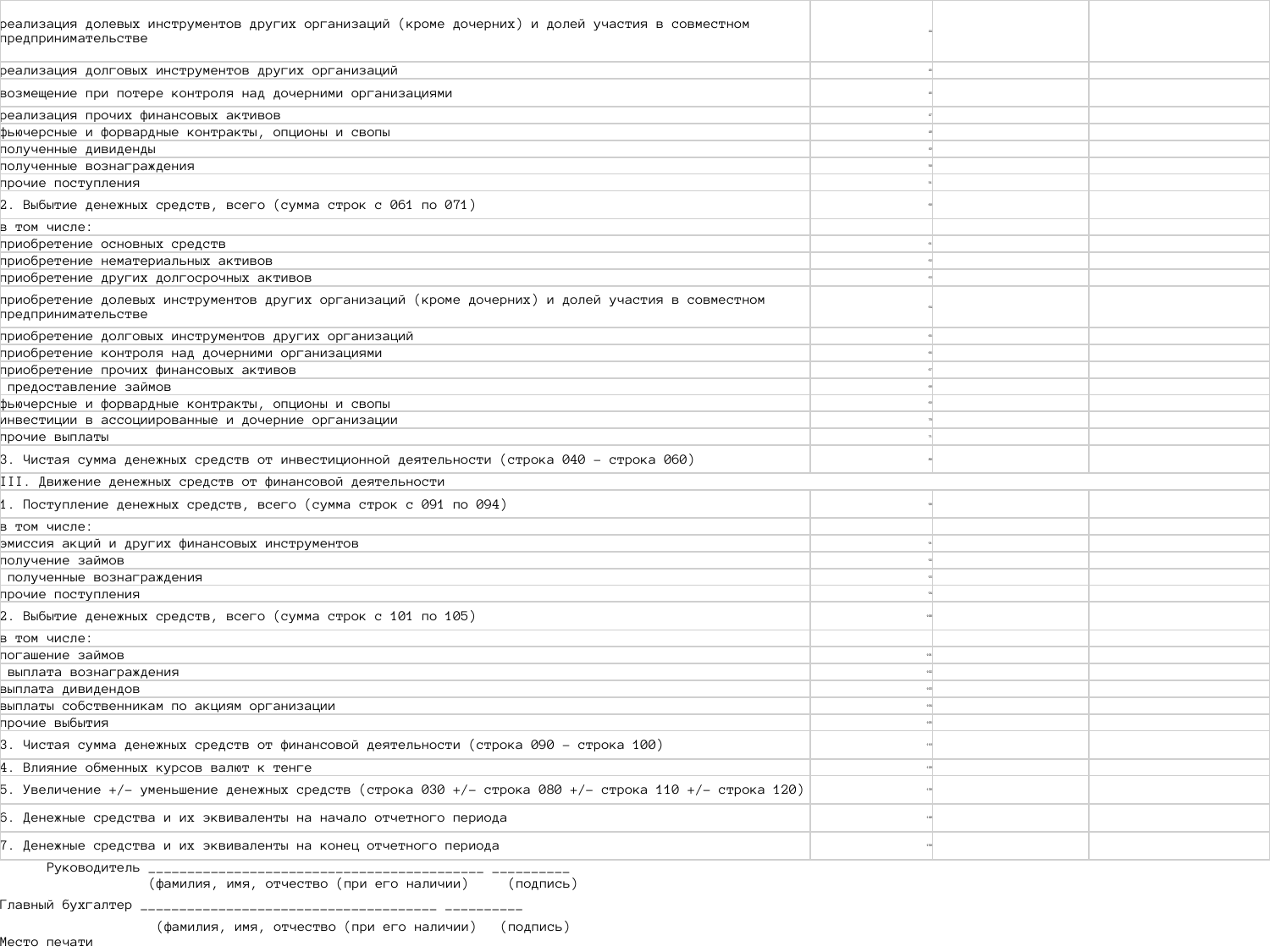

| реализация долевых инструментов других организаций (кроме дочерних) и долей участия в совместном предпринимательстве | 44 |  |  |
| --- | --- | --- | --- |
| реализация долговых инструментов других организаций | 45 |  |  |
| возмещение при потере контроля над дочерними организациями | 46 |  |  |
| реализация прочих финансовых активов | 47 |  |  |
| фьючерсные и форвардные контракты, опционы и свопы | 48 |  |  |
| полученные дивиденды | 49 |  |  |
| полученные вознаграждения | 50 |  |  |
| прочие поступления | 51 |  |  |
| 2. Выбытие денежных средств, всего (сумма строк с 061 по 071) | 60 |  |  |
| в том числе: |  |  |  |
| приобретение основных средств | 61 |  |  |
| приобретение нематериальных активов | 62 |  |  |
| приобретение других долгосрочных активов | 63 |  |  |
| приобретение долевых инструментов других организаций (кроме дочерних) и долей участия в совместном предпринимательстве | 64 |  |  |
| приобретение долговых инструментов других организаций | 65 |  |  |
| приобретение контроля над дочерними организациями | 66 |  |  |
| приобретение прочих финансовых активов | 67 |  |  |
| предоставление займов | 68 |  |  |
| фьючерсные и форвардные контракты, опционы и свопы | 69 |  |  |
| инвестиции в ассоциированные и дочерние организации | 70 |  |  |
| прочие выплаты | 71 |  |  |
| 3. Чистая сумма денежных средств от инвестиционной деятельности (строка 040 – строка 060) | 80 |  |  |
| III. Движение денежных средств от финансовой деятельности |  |  |  |
| 1. Поступление денежных средств, всего (сумма строк с 091 по 094) | 90 |  |  |
| в том числе: |  |  |  |
| эмиссия акций и других финансовых инструментов | 91 |  |  |
| получение займов | 92 |  |  |
| полученные вознаграждения | 93 |  |  |
| прочие поступления | 94 |  |  |
| 2. Выбытие денежных средств, всего (сумма строк с 101 по 105) | 100 |  |  |
| в том числе: |  |  |  |
| погашение займов | 101 |  |  |
| выплата вознаграждения | 102 |  |  |
| выплата дивидендов | 103 |  |  |
| выплаты собственникам по акциям организации | 104 |  |  |
| прочие выбытия | 105 |  |  |
| 3. Чистая сумма денежных средств от финансовой деятельности (строка 090 – строка 100) | 110 |  |  |
| 4. Влияние обменных курсов валют к тенге | 120 |  |  |
| 5. Увеличение +/- уменьшение денежных средств (строка 030 +/- строка 080 +/- строка 110 +/- строка 120) | 130 |  |  |
| 6. Денежные средства и их эквиваленты на начало отчетного периода | 140 |  |  |
| 7. Денежные средства и их эквиваленты на конец отчетного периода | 150 |  |  |
| Руководитель \_\_\_\_\_\_\_\_\_\_\_\_\_\_\_\_\_\_\_\_\_\_\_\_\_\_\_\_\_\_\_\_\_\_\_\_\_\_\_\_\_\_\_ \_\_\_\_\_\_\_\_\_\_ |  |  |  |
| (фамилия, имя, отчество (при его наличии) (подпись) |  |  |  |
| Главный бухгалтер \_\_\_\_\_\_\_\_\_\_\_\_\_\_\_\_\_\_\_\_\_\_\_\_\_\_\_\_\_\_\_\_\_\_\_\_\_\_ \_\_\_\_\_\_\_\_\_\_ |  |  |  |
| (фамилия, имя, отчество (при его наличии) (подпись) |  |  |  |
| Место печати |  |  |  |